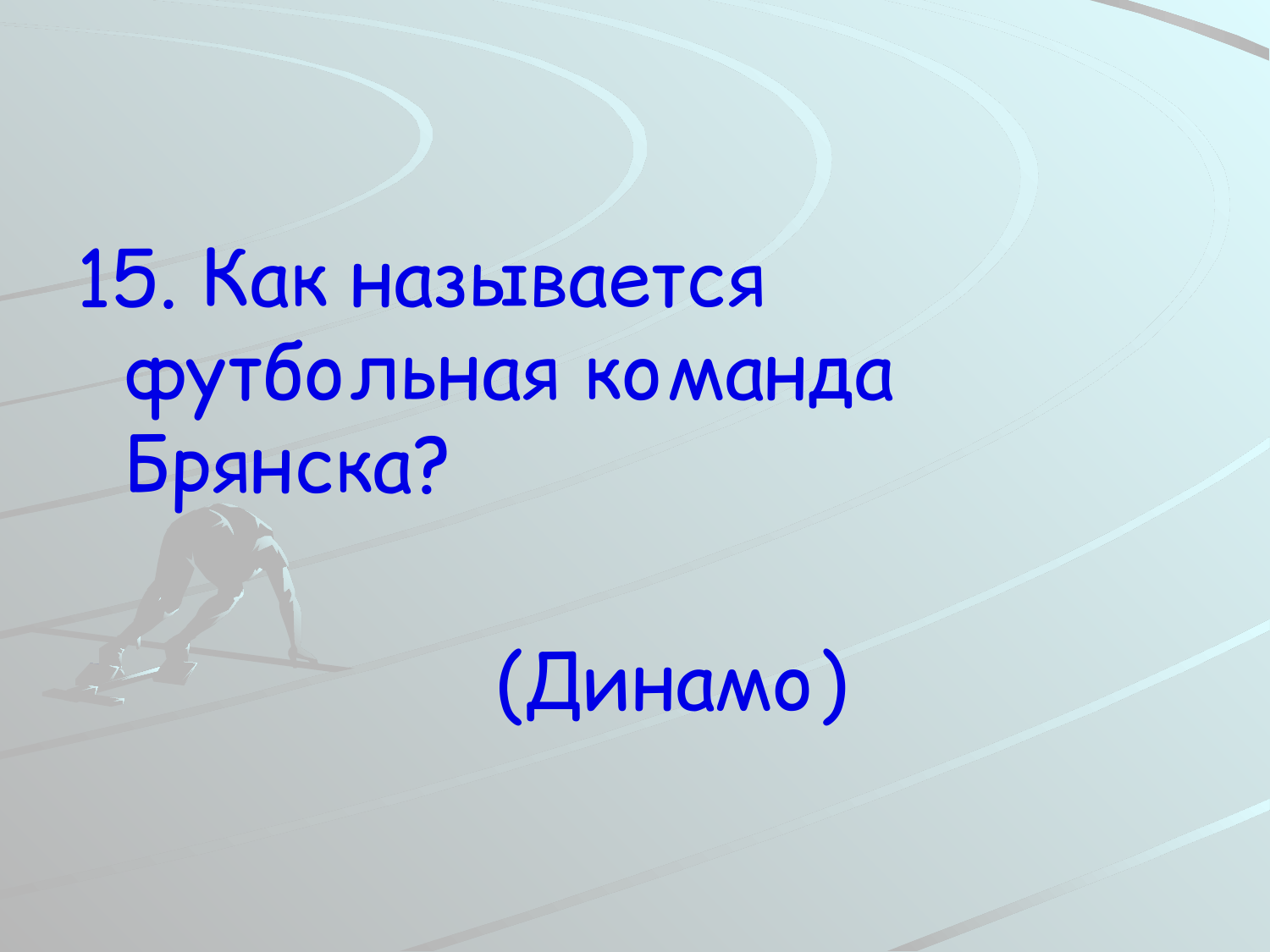

15. Как называется футбольная команда Брянска?

                  (Динамо)